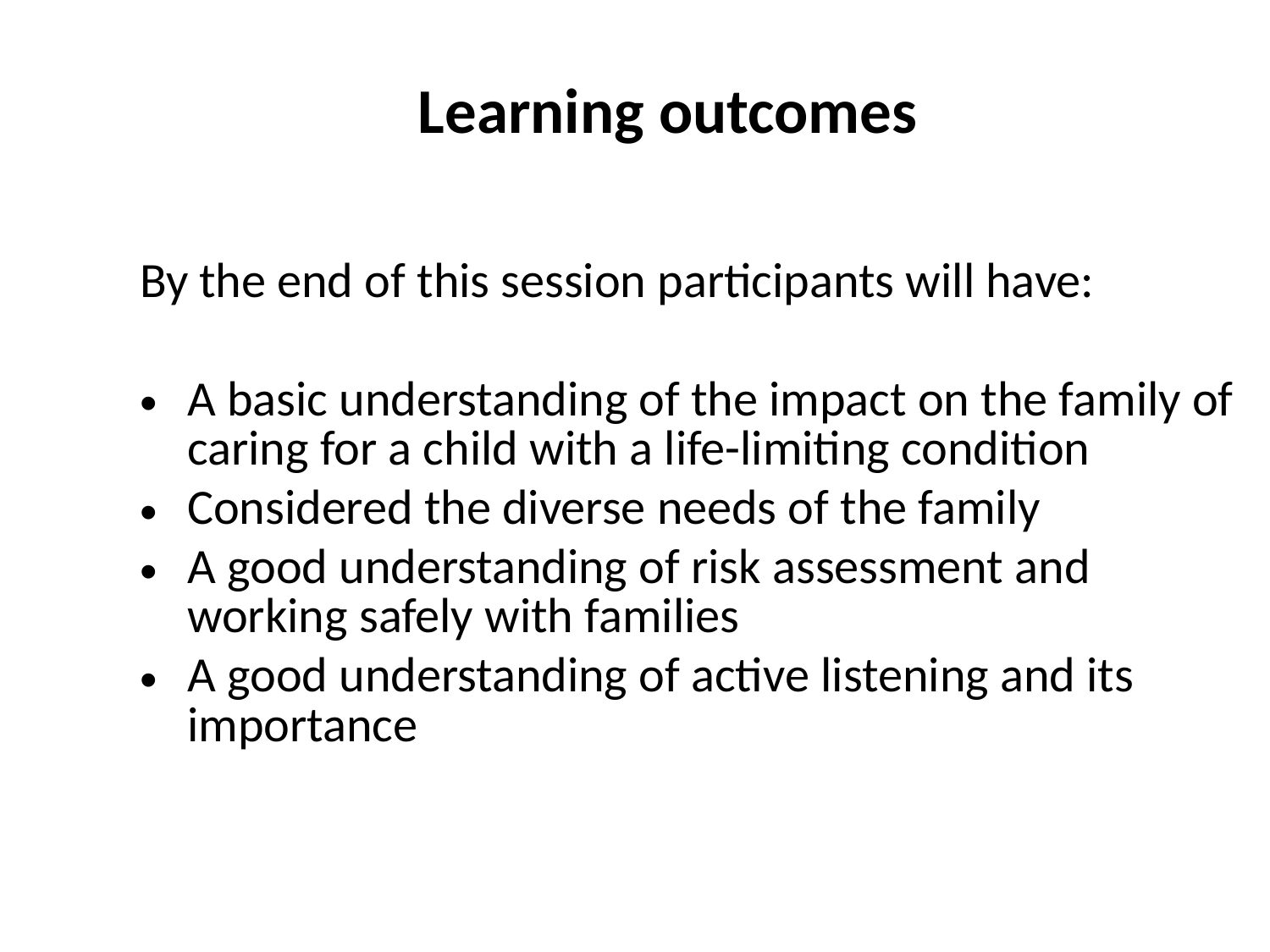

Learning outcomes
By the end of this session participants will have:

A basic understanding of the impact on the family of caring for a child with a life-limiting condition
Considered the diverse needs of the family
A good understanding of risk assessment and working safely with families
A good understanding of active listening and its importance